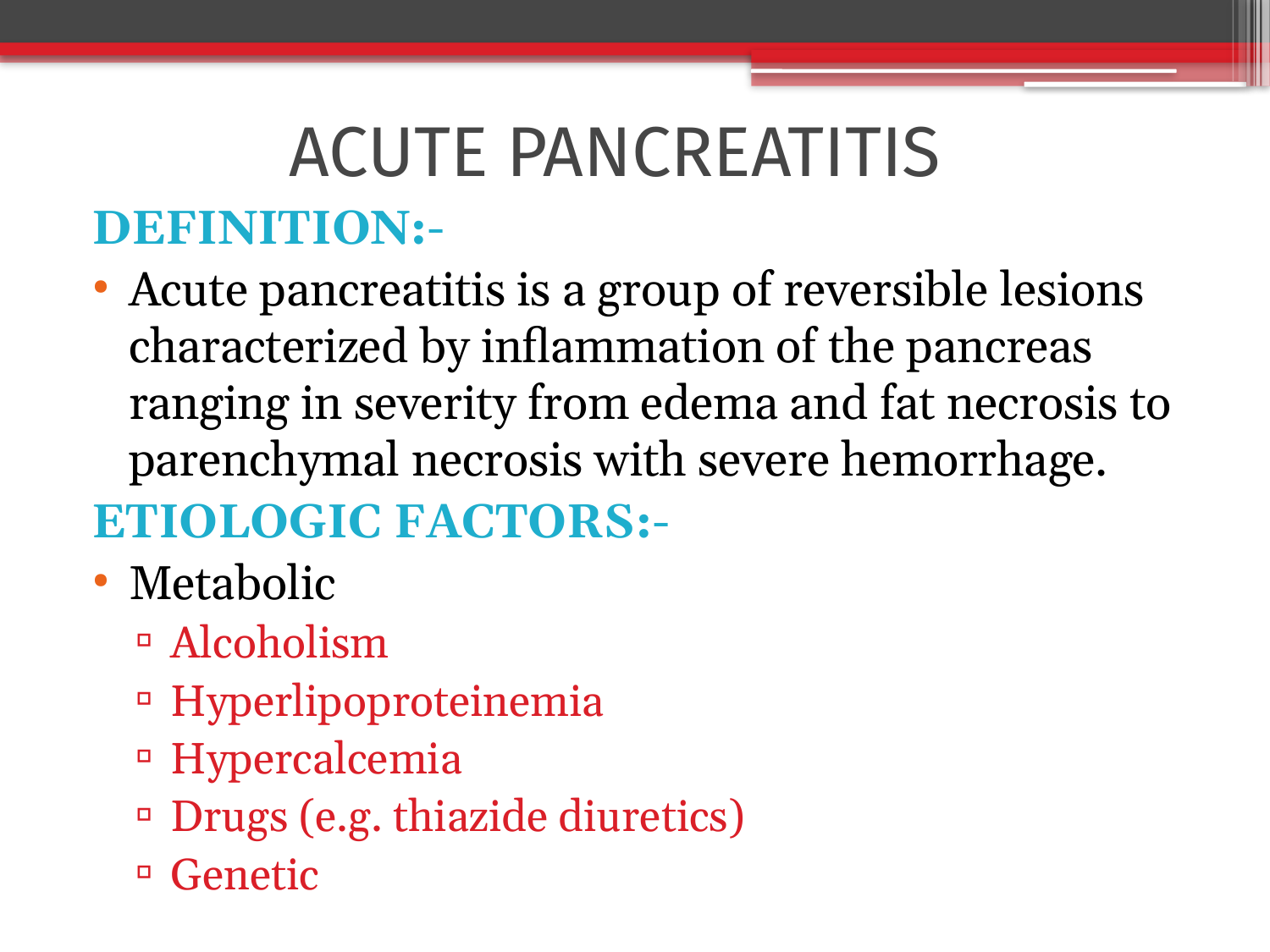

# ACUTE PANCREATITIS
DEFINITION:-
Acute pancreatitis is a group of reversible lesions characterized by inflammation of the pancreas ranging in severity from edema and fat necrosis to parenchymal necrosis with severe hemorrhage.
ETIOLOGIC FACTORS:-
Metabolic
Alcoholism
Hyperlipoproteinemia
Hypercalcemia
Drugs (e.g. thiazide diuretics)
Genetic